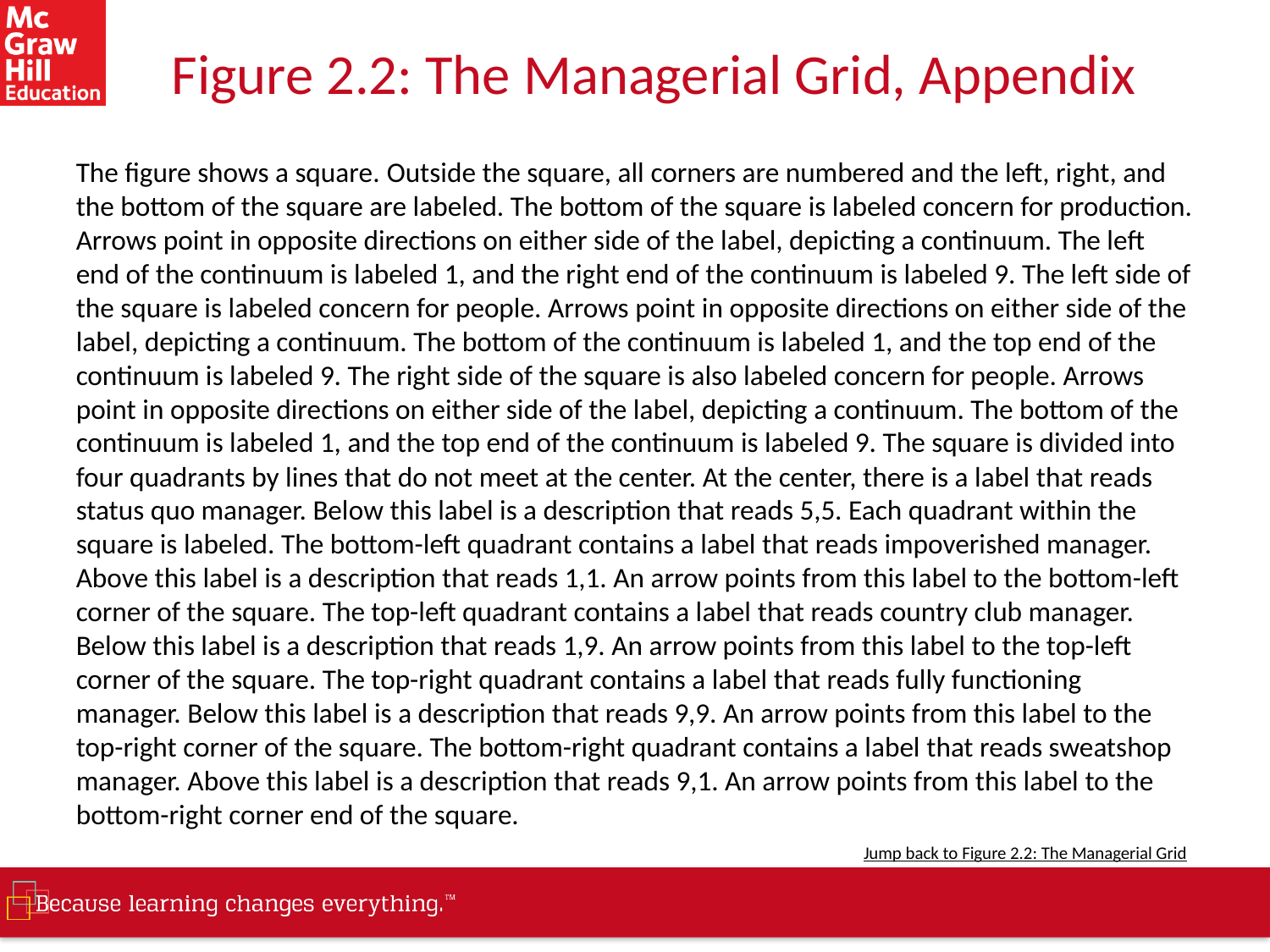

# Figure 2.2: The Managerial Grid, Appendix
The figure shows a square. Outside the square, all corners are numbered and the left, right, and the bottom of the square are labeled. The bottom of the square is labeled concern for production. Arrows point in opposite directions on either side of the label, depicting a continuum. The left end of the continuum is labeled 1, and the right end of the continuum is labeled 9. The left side of the square is labeled concern for people. Arrows point in opposite directions on either side of the label, depicting a continuum. The bottom of the continuum is labeled 1, and the top end of the continuum is labeled 9. The right side of the square is also labeled concern for people. Arrows point in opposite directions on either side of the label, depicting a continuum. The bottom of the continuum is labeled 1, and the top end of the continuum is labeled 9. The square is divided into four quadrants by lines that do not meet at the center. At the center, there is a label that reads status quo manager. Below this label is a description that reads 5,5. Each quadrant within the square is labeled. The bottom-left quadrant contains a label that reads impoverished manager. Above this label is a description that reads 1,1. An arrow points from this label to the bottom-left corner of the square. The top-left quadrant contains a label that reads country club manager. Below this label is a description that reads 1,9. An arrow points from this label to the top-left corner of the square. The top-right quadrant contains a label that reads fully functioning manager. Below this label is a description that reads 9,9. An arrow points from this label to the top-right corner of the square. The bottom-right quadrant contains a label that reads sweatshop manager. Above this label is a description that reads 9,1. An arrow points from this label to the bottom-right corner end of the square.
Jump back to Figure 2.2: The Managerial Grid